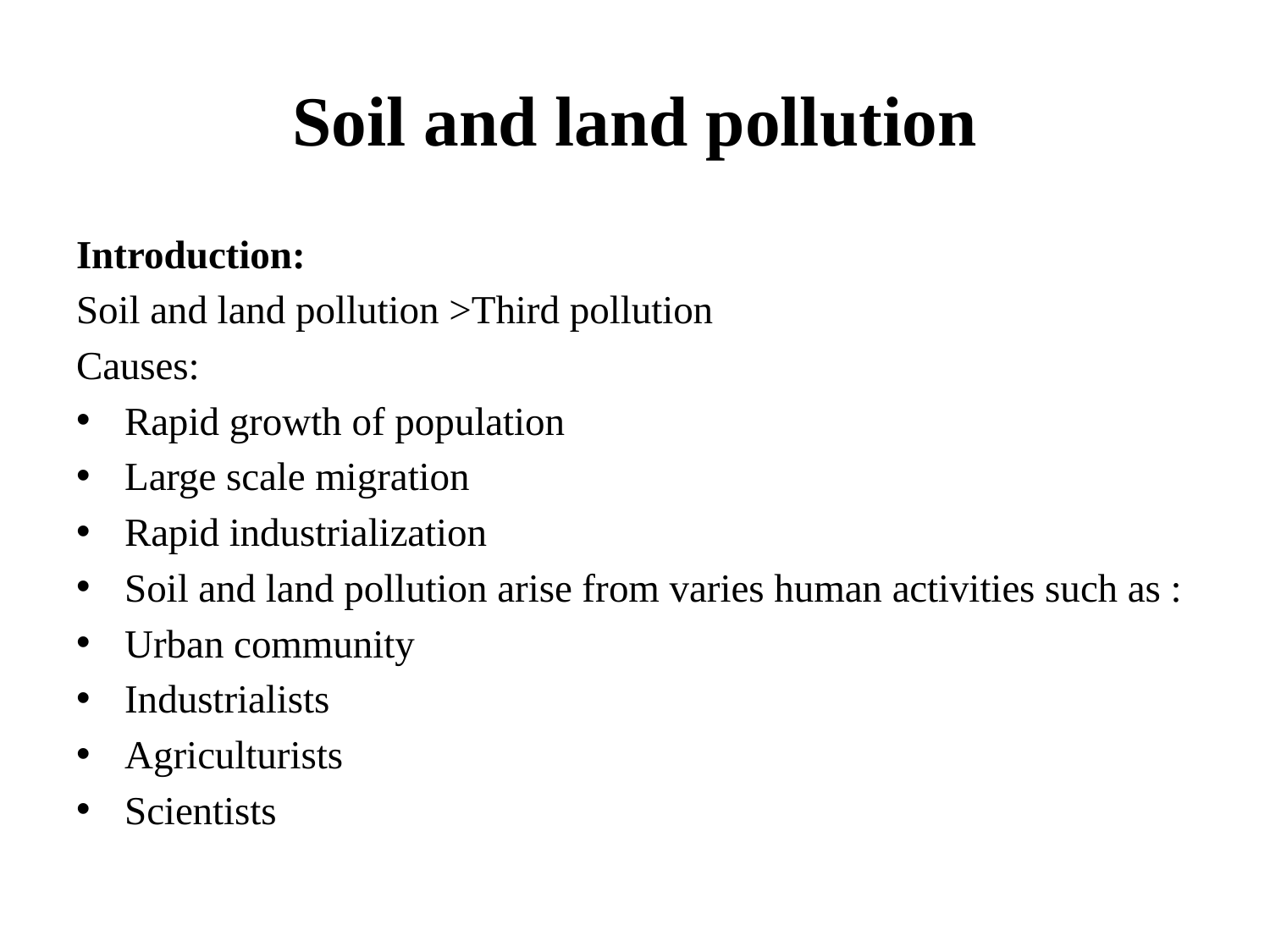

# Soil and land pollution
Introduction:
Soil and land pollution >Third pollution
Causes:
Rapid growth of population
Large scale migration
Rapid industrialization
Soil and land pollution arise from varies human activities such as :
Urban community
Industrialists
Agriculturists
Scientists